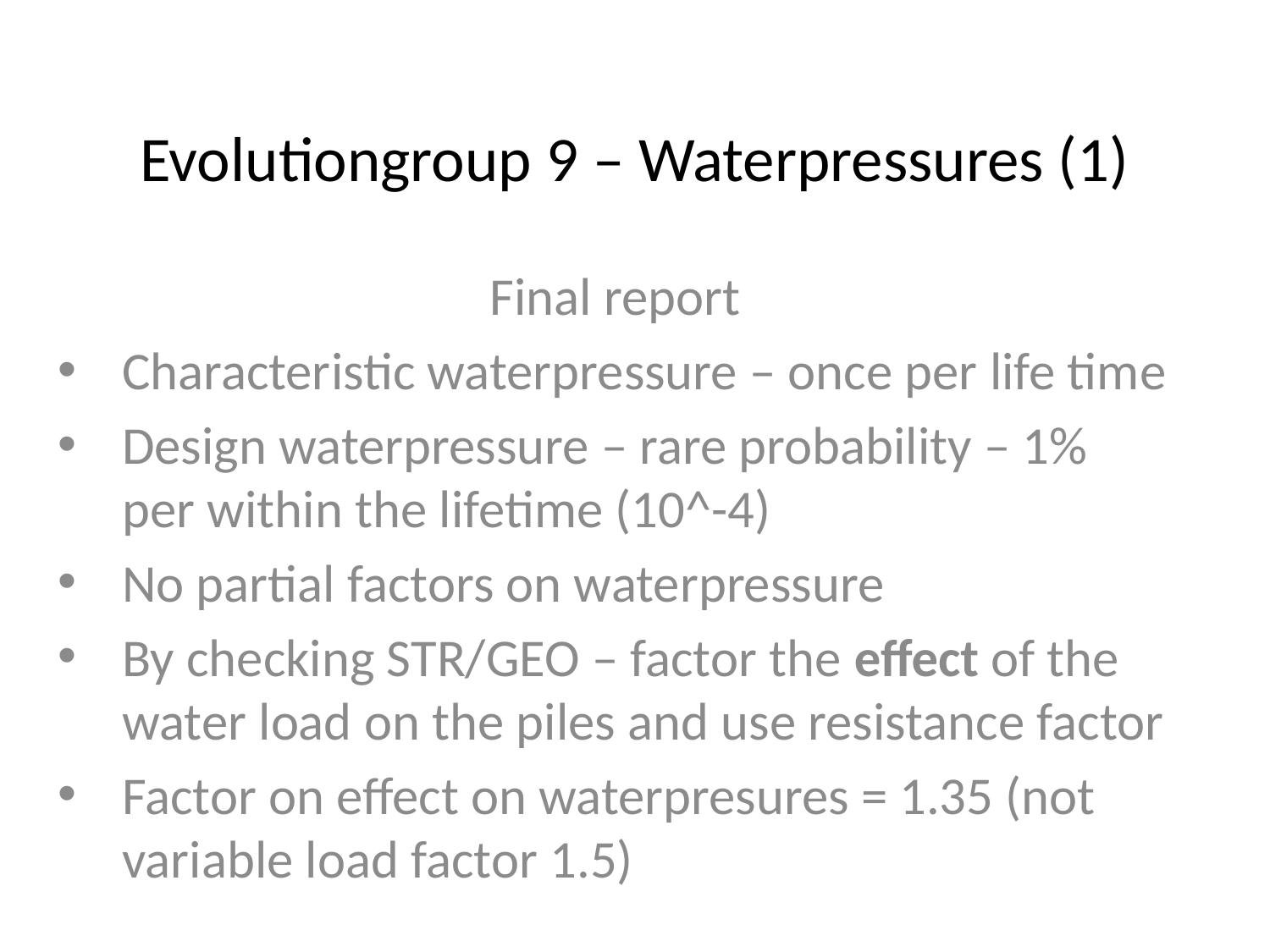

# Evolutiongroup 9 – Waterpressures (1)
Final report
Characteristic waterpressure – once per life time
Design waterpressure – rare probability – 1% per within the lifetime (10^-4)
No partial factors on waterpressure
By checking STR/GEO – factor the effect of the water load on the piles and use resistance factor
Factor on effect on waterpresures = 1.35 (not variable load factor 1.5)